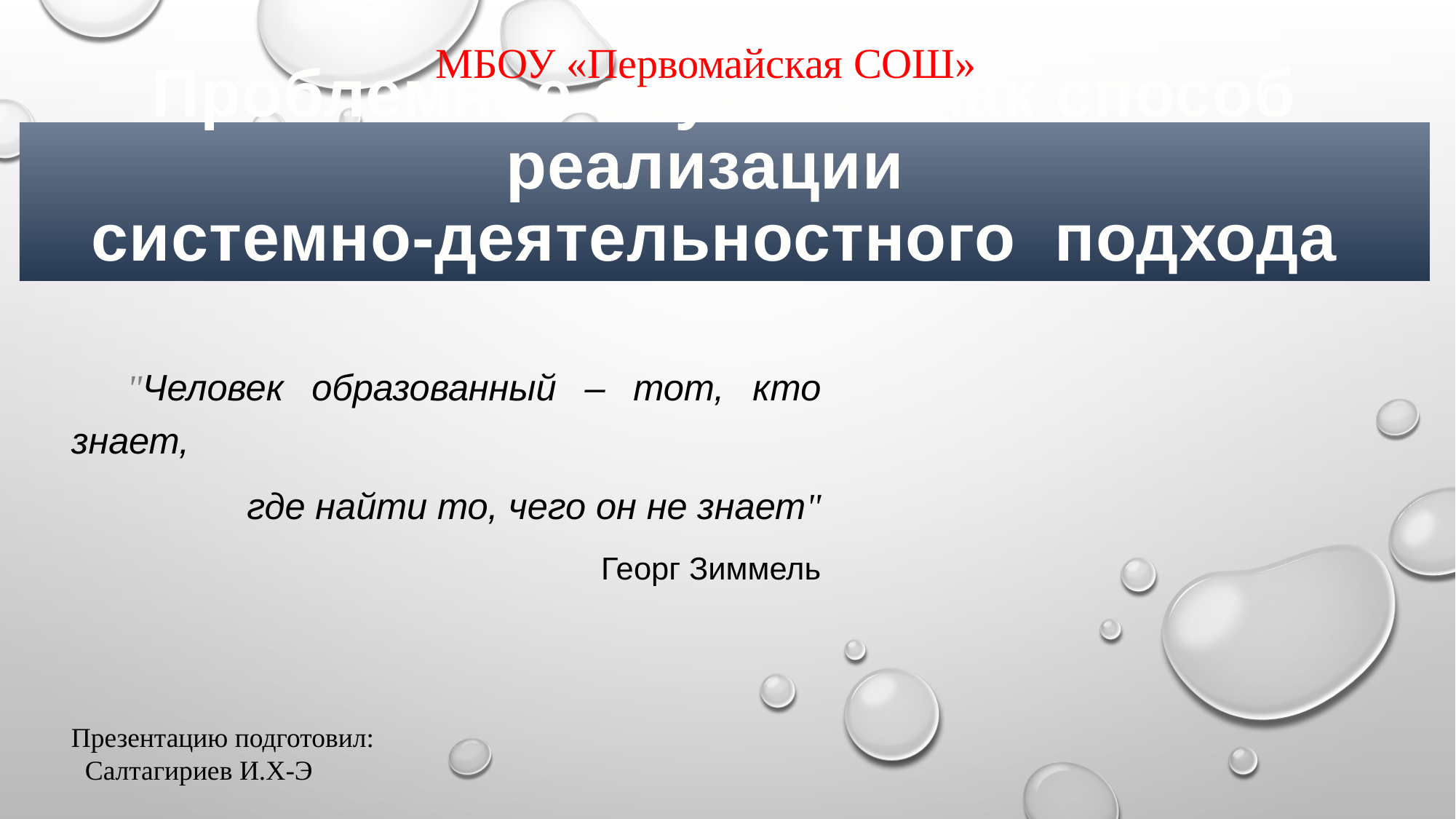

МБОУ «Первомайская СОШ»
# Проблемное обучение как способ реализации системно-деятельностного  подхода
 "Человек образованный – тот, кто знает,
 где найти то, чего он не знает"
Георг Зиммель
Презентацию подготовил:
  Салтагириев И.Х-Э